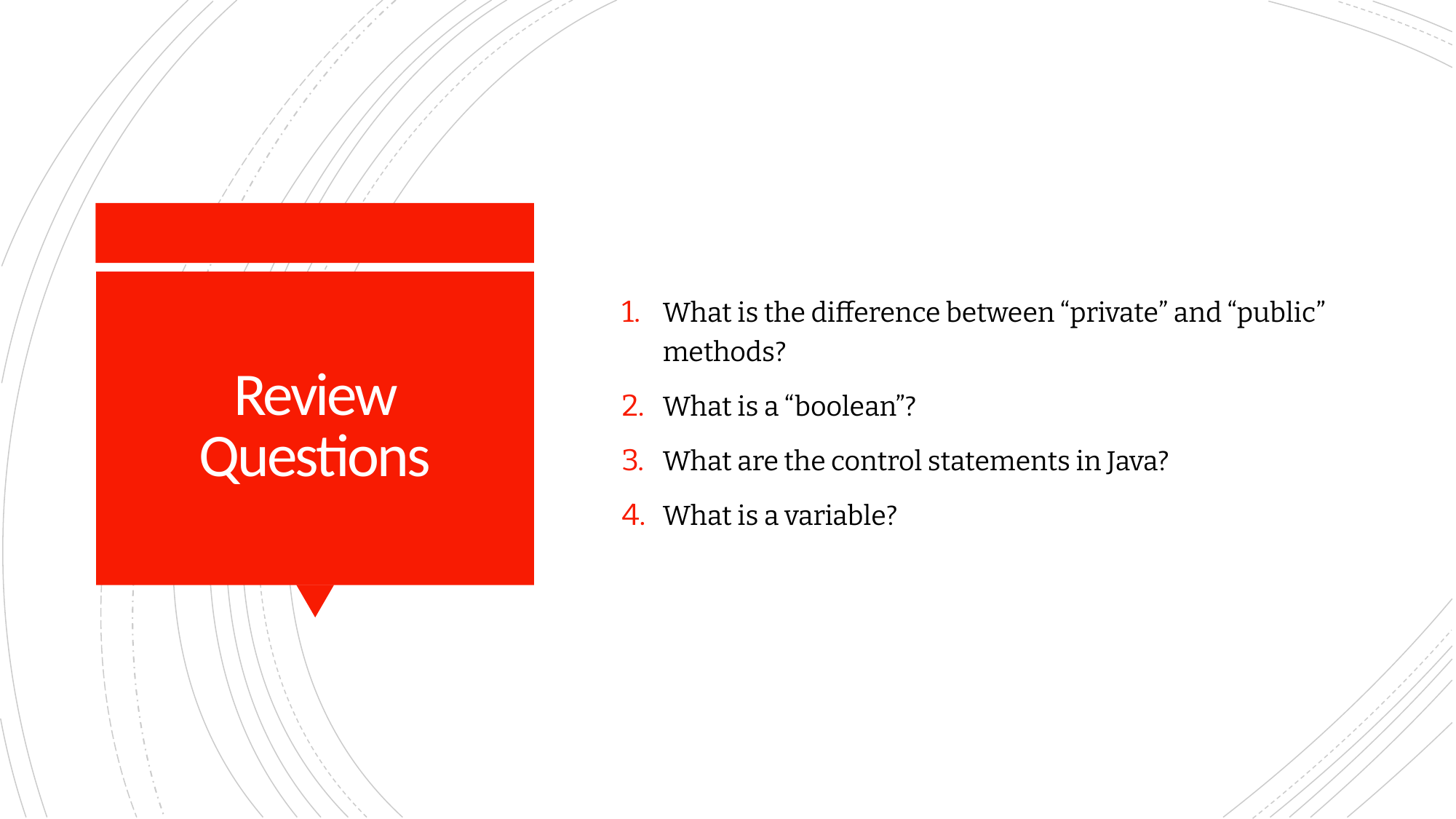

What is the difference between “private” and “public” methods?
What is a “boolean”?
What are the control statements in Java?
What is a variable?
# Review Questions